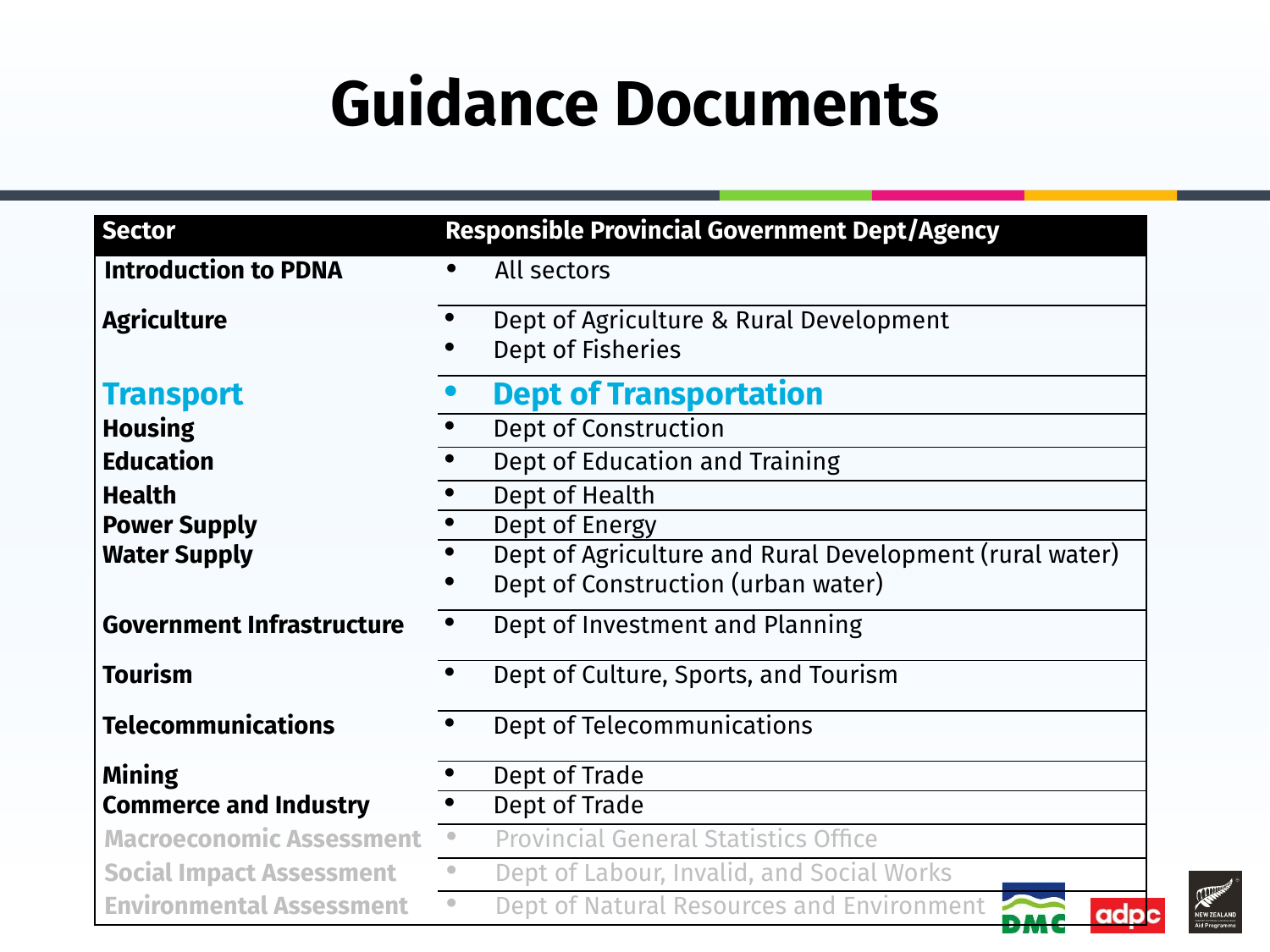

# Guidance Documents
| Sector | Responsible Provincial Government Dept/Agency |
| --- | --- |
| Introduction to PDNA | All sectors |
| Agriculture | Dept of Agriculture & Rural Development Dept of Fisheries |
| Transport | Dept of Transportation |
| Housing | Dept of Construction |
| Education | Dept of Education and Training |
| Health | Dept of Health |
| Power Supply | Dept of Energy |
| Water Supply | Dept of Agriculture and Rural Development (rural water) Dept of Construction (urban water) |
| Government Infrastructure | Dept of Investment and Planning |
| Tourism | Dept of Culture, Sports, and Tourism |
| Telecommunications | Dept of Telecommunications |
| Mining | Dept of Trade |
| Commerce and Industry | Dept of Trade |
| Macroeconomic Assessment | Provincial General Statistics Office |
| Social Impact Assessment | Dept of Labour, Invalid, and Social Works |
| Environmental Assessment | Dept of Natural Resources and Environment |